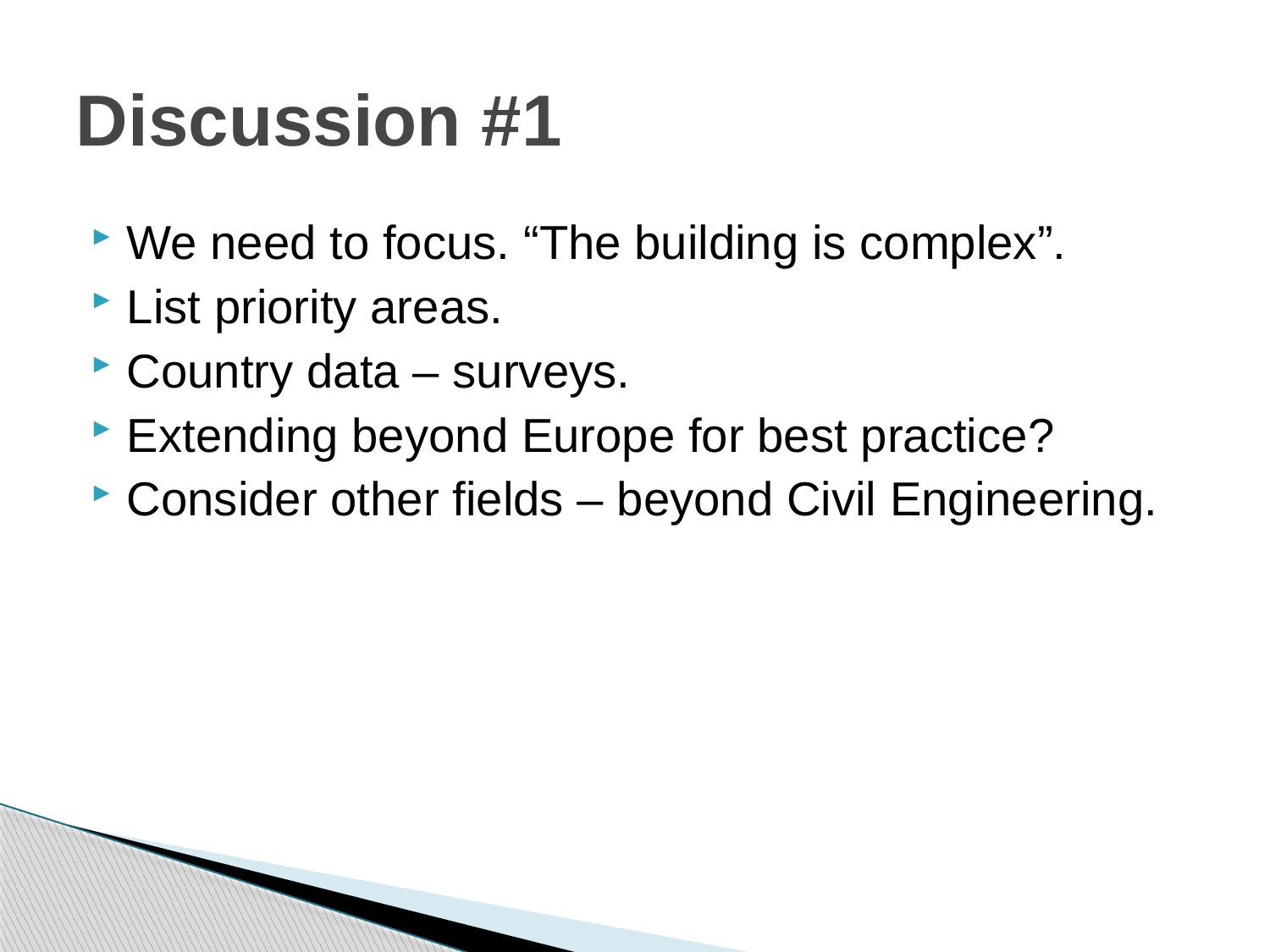

# Discussion #1
We need to focus. “The building is complex”.
List priority areas.
Country data – surveys.
Extending beyond Europe for best practice?
Consider other fields – beyond Civil Engineering.